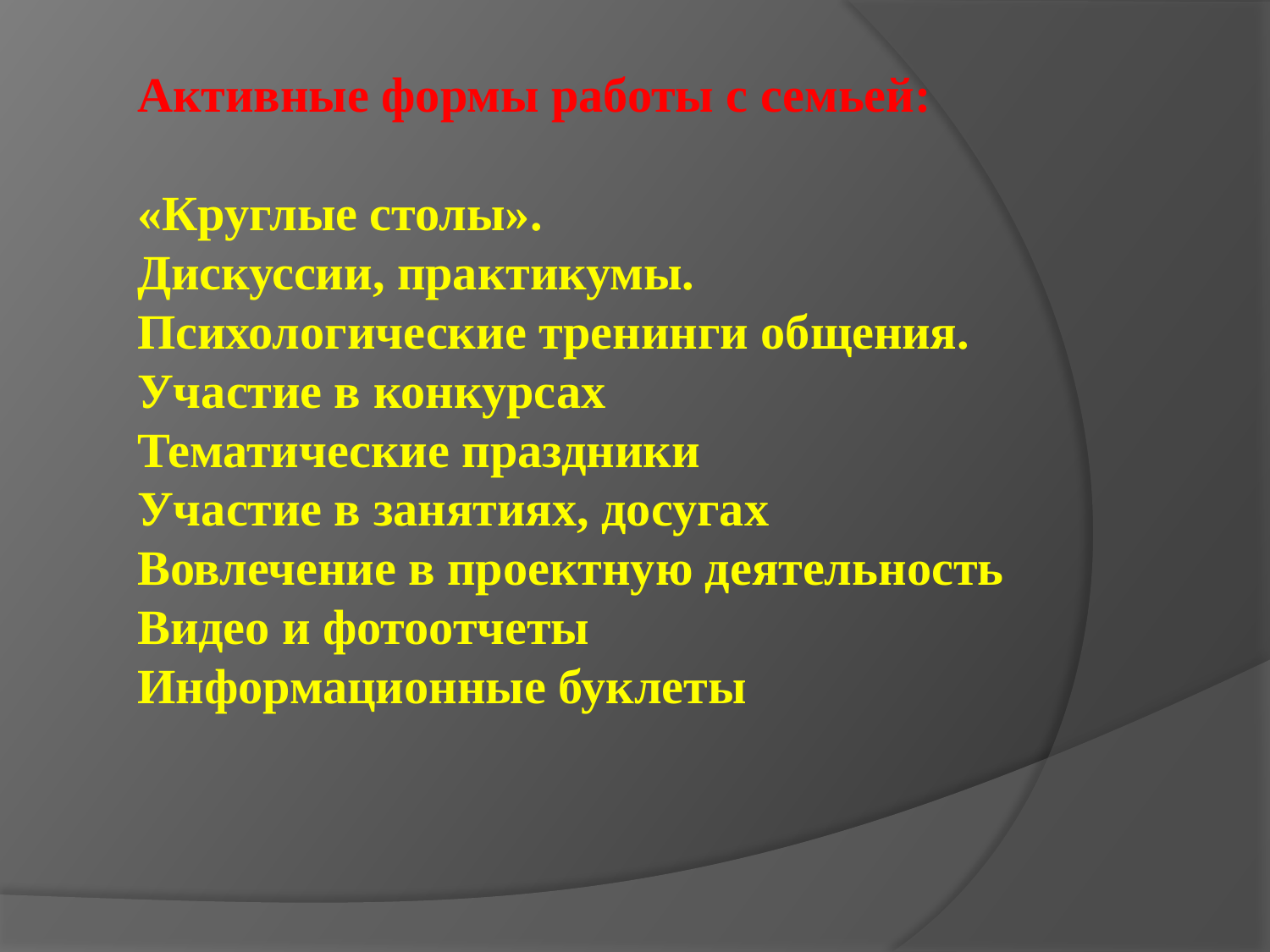

Активные формы работы с семьей:

«Круглые столы».
Дискуссии, практикумы.
Психологические тренинги общения.
Участие в конкурсах
Тематические праздники
Участие в занятиях, досугах
Вовлечение в проектную деятельность
Видео и фотоотчеты
Информационные буклеты